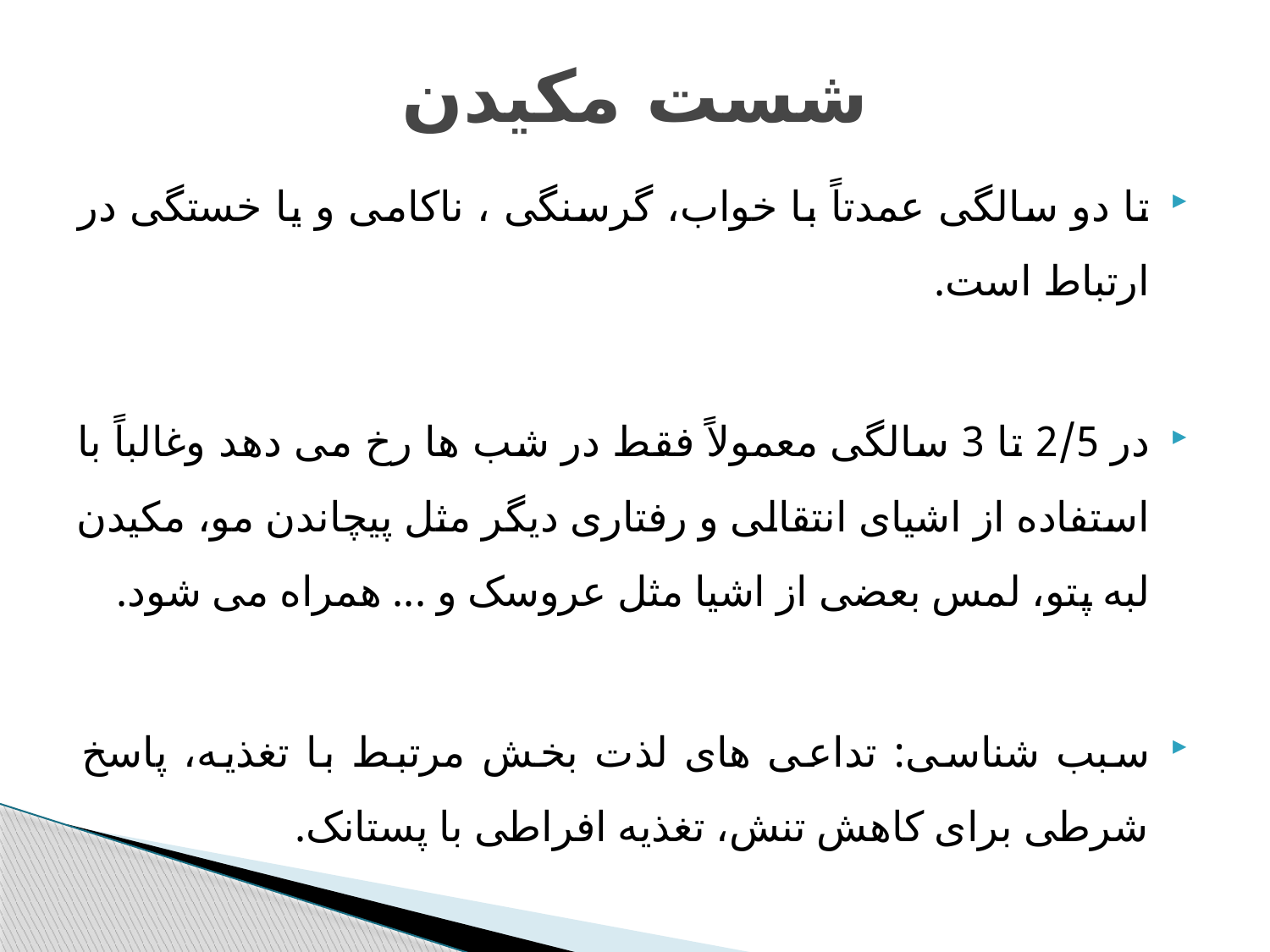

# شست مکیدن
تا دو سالگی عمدتاً با خواب، گرسنگی ، ناکامی و یا خستگی در ارتباط است.

در 2/5 تا 3 سالگی معمولاً فقط در شب ها رخ می دهد وغالباً با استفاده از اشیای انتقالی و رفتاری دیگر مثل پیچاندن مو، مکیدن لبه پتو، لمس بعضی از اشیا مثل عروسک و ... همراه می شود.

سبب شناسی: تداعی های لذت بخش مرتبط با تغذیه، پاسخ شرطی برای کاهش تنش، تغذیه افراطی با پستانک.